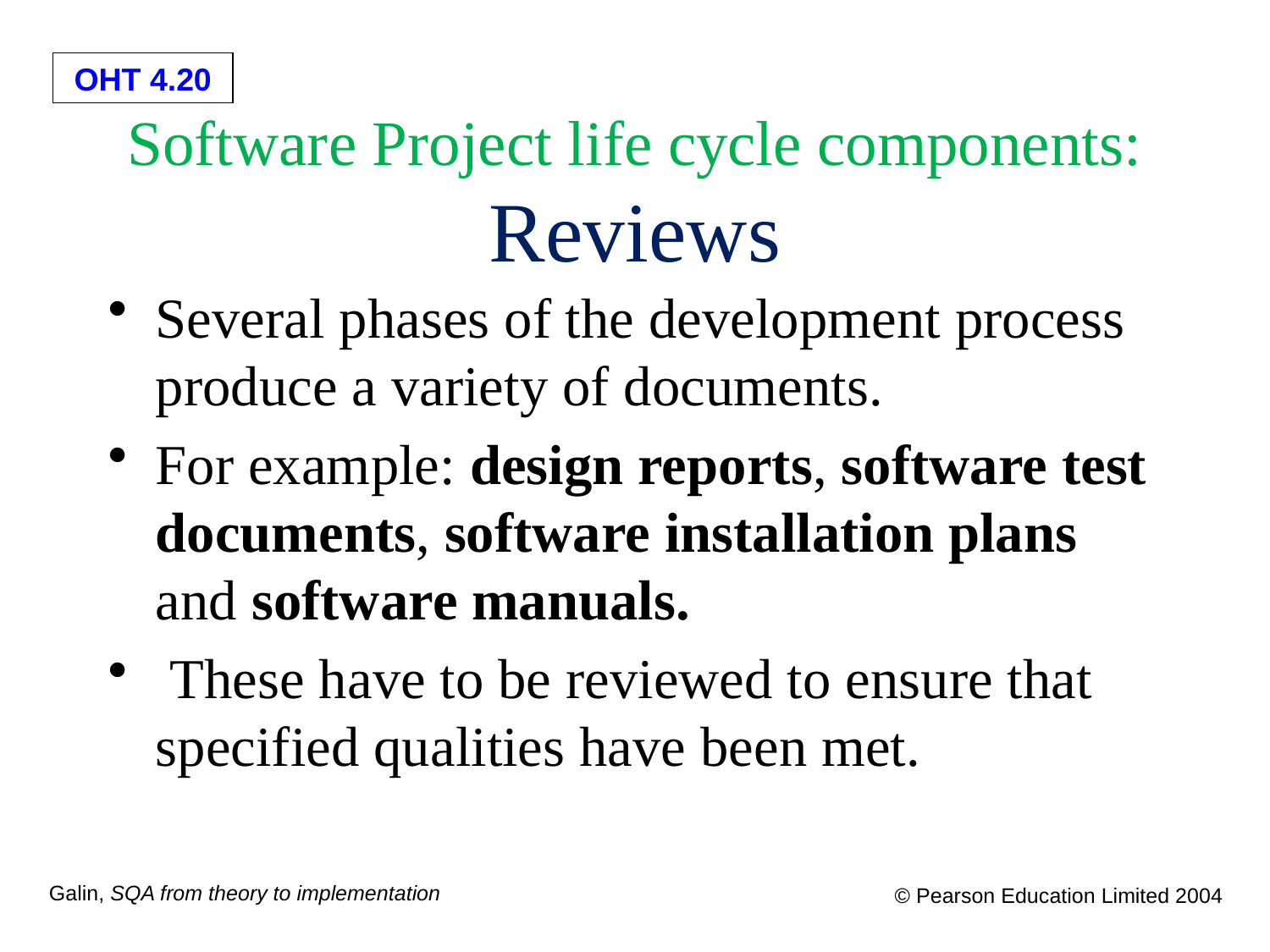

# Software Project life cycle components: Reviews
Several phases of the development process produce a variety of documents.
For example: design reports, software test documents, software installation plans and software manuals.
 These have to be reviewed to ensure that specified qualities have been met.